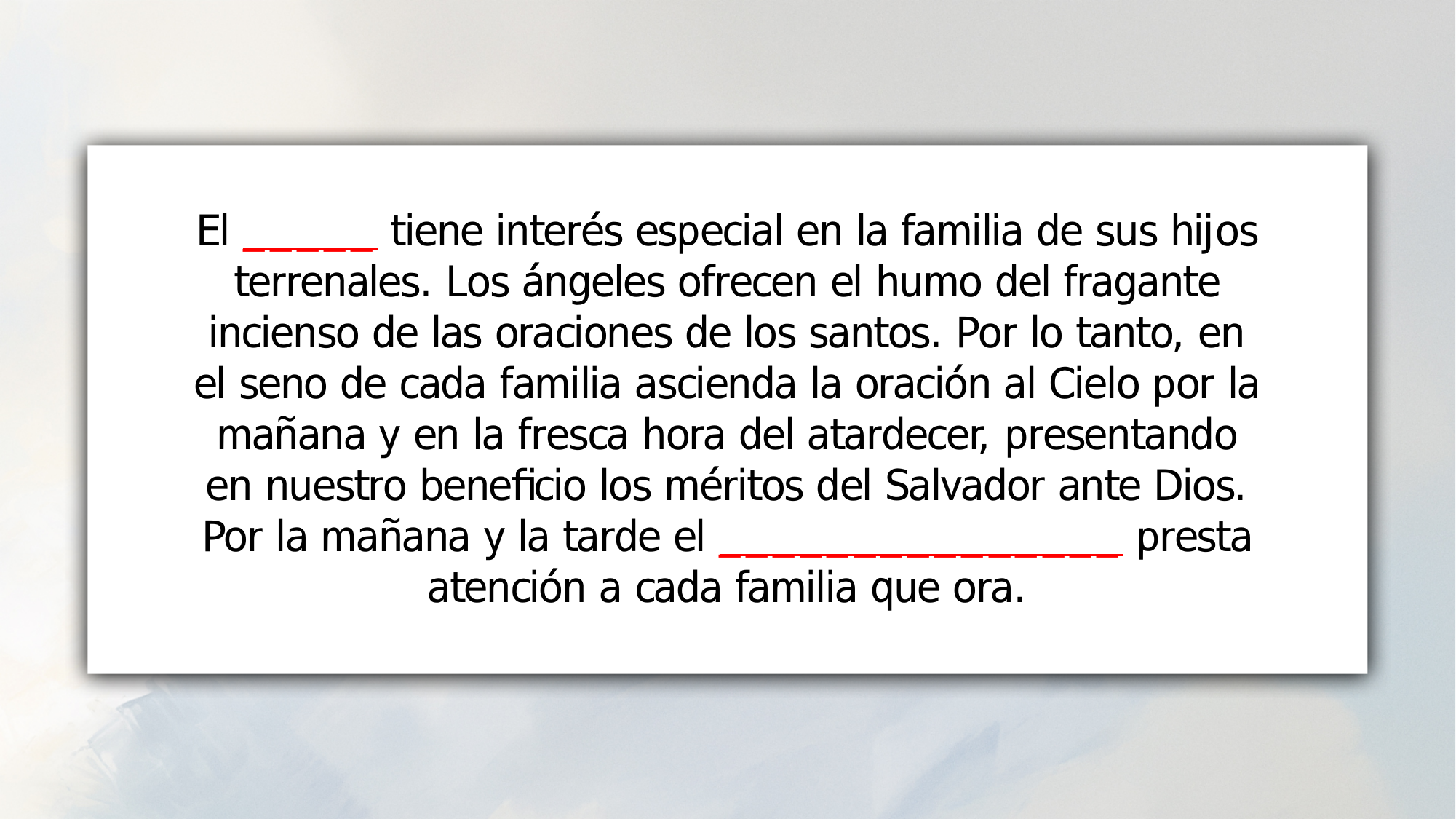

El _____ tiene interés especial en la familia de sus hijos terrenales. Los ángeles ofrecen el humo del fragante incienso de las oraciones de los santos. Por lo tanto, en el seno de cada familia ascienda la oración al Cielo por la mañana y en la fresca hora del atardecer, presentando en nuestro beneficio los méritos del Salvador ante Dios. Por la mañana y la tarde el _______________ presta atención a cada familia que ora.